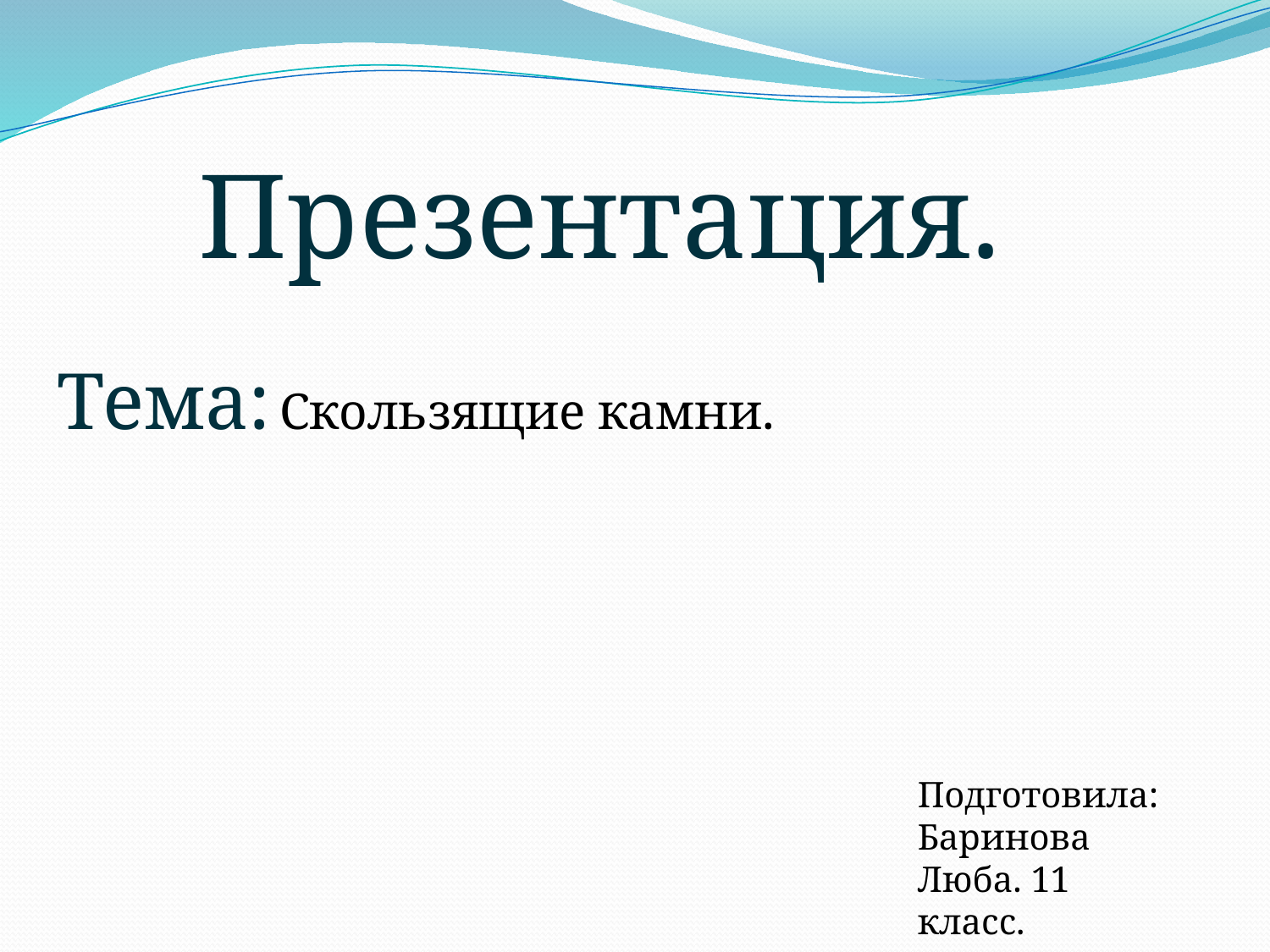

Презентация.
Тема: Скользящие камни.
Подготовила: Баринова Люба. 11 класс.